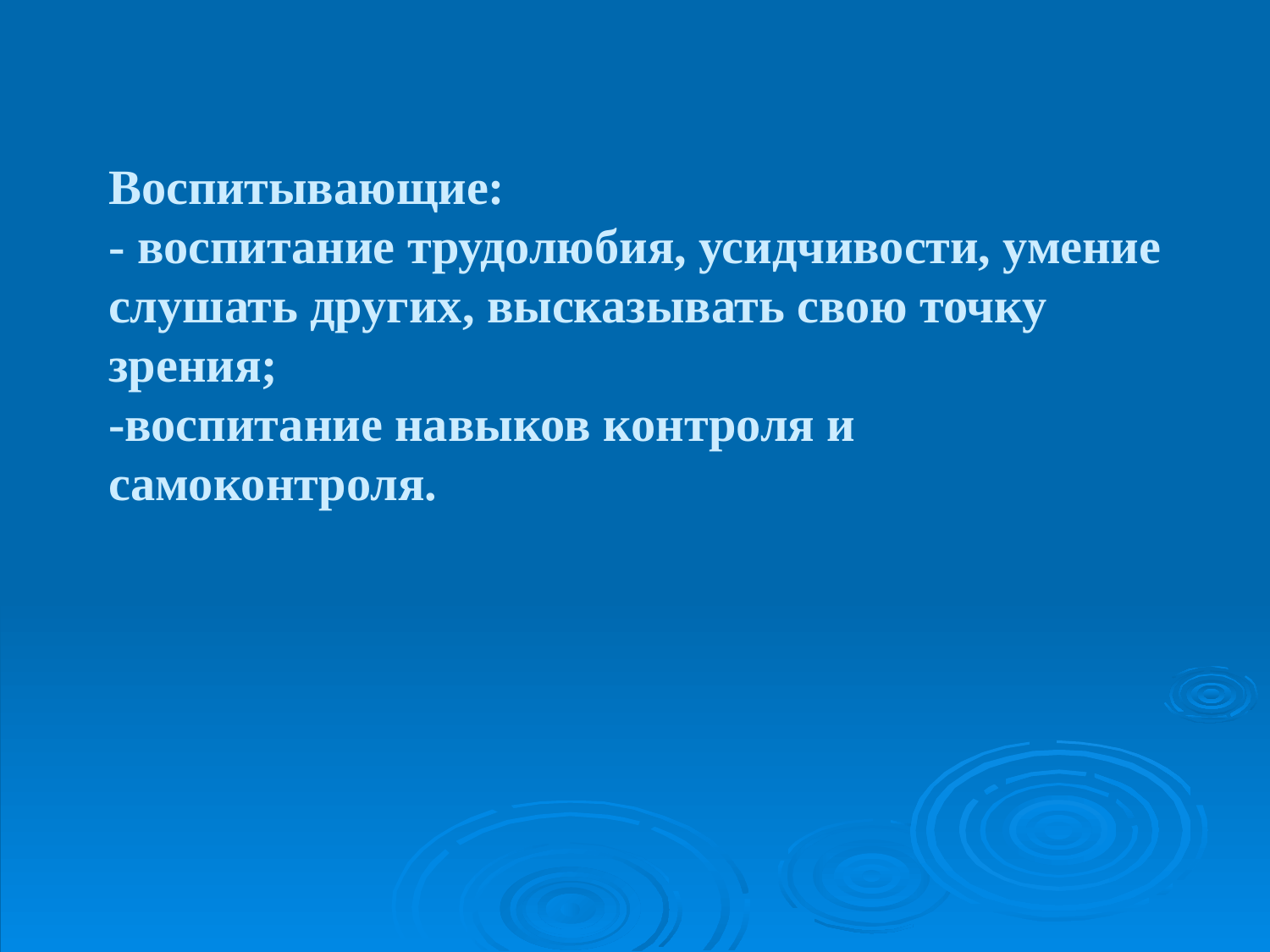

# Воспитывающие: - воспитание трудолюбия, усидчивости, умение слушать других, высказывать свою точку зрения; -воспитание навыков контроля и самоконтроля.